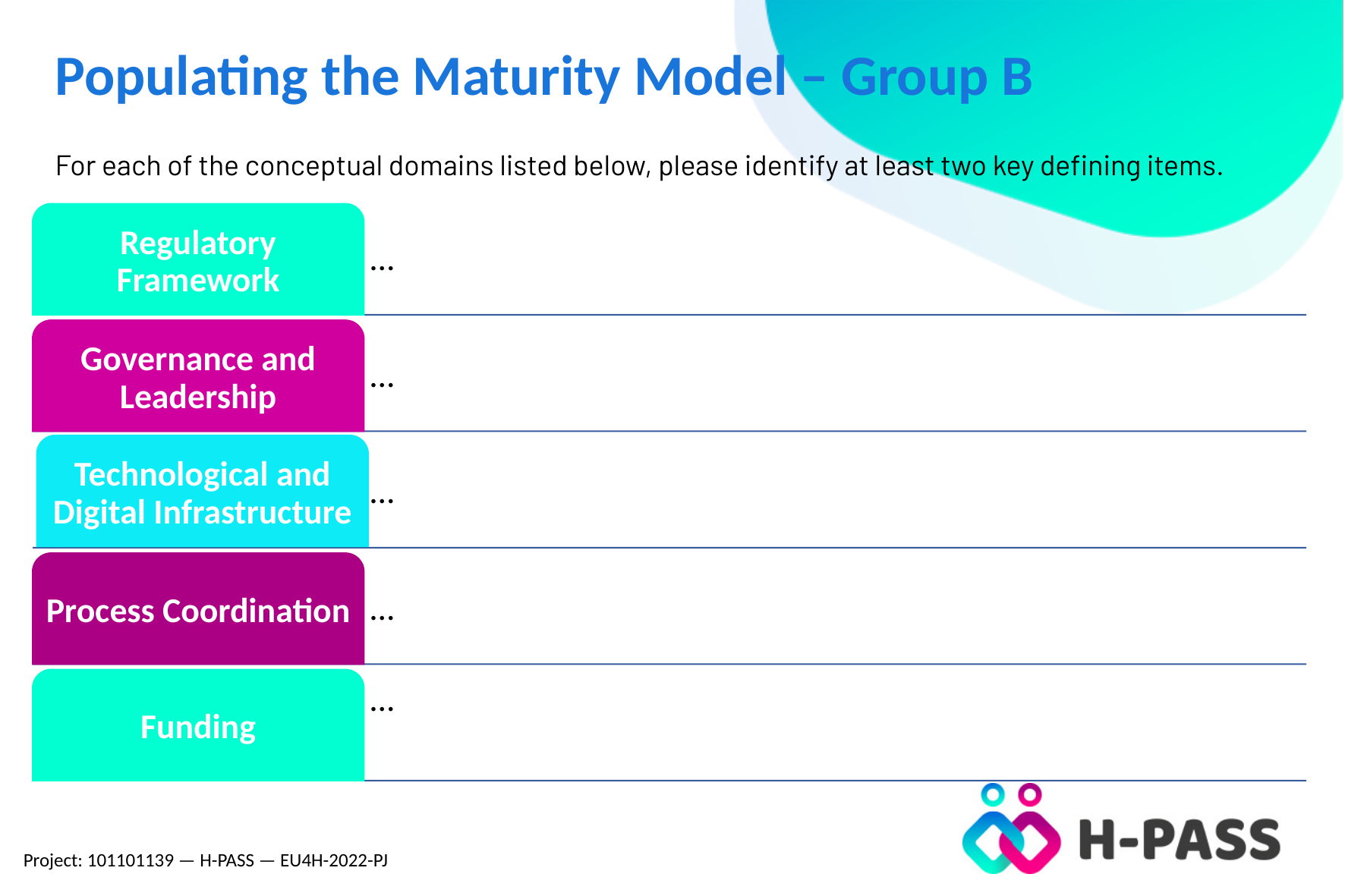

Populating the Maturity Model – Group B
For each of the conceptual domains listed below, please identify at least two key defining items.

...
Regulatory Framework
...
Governance and Leadership
...
Technological and Digital Infrastructure
...
Process Coordination
...

Funding
Project: 101101139 — H-PASS — EU4H-2022-PJ